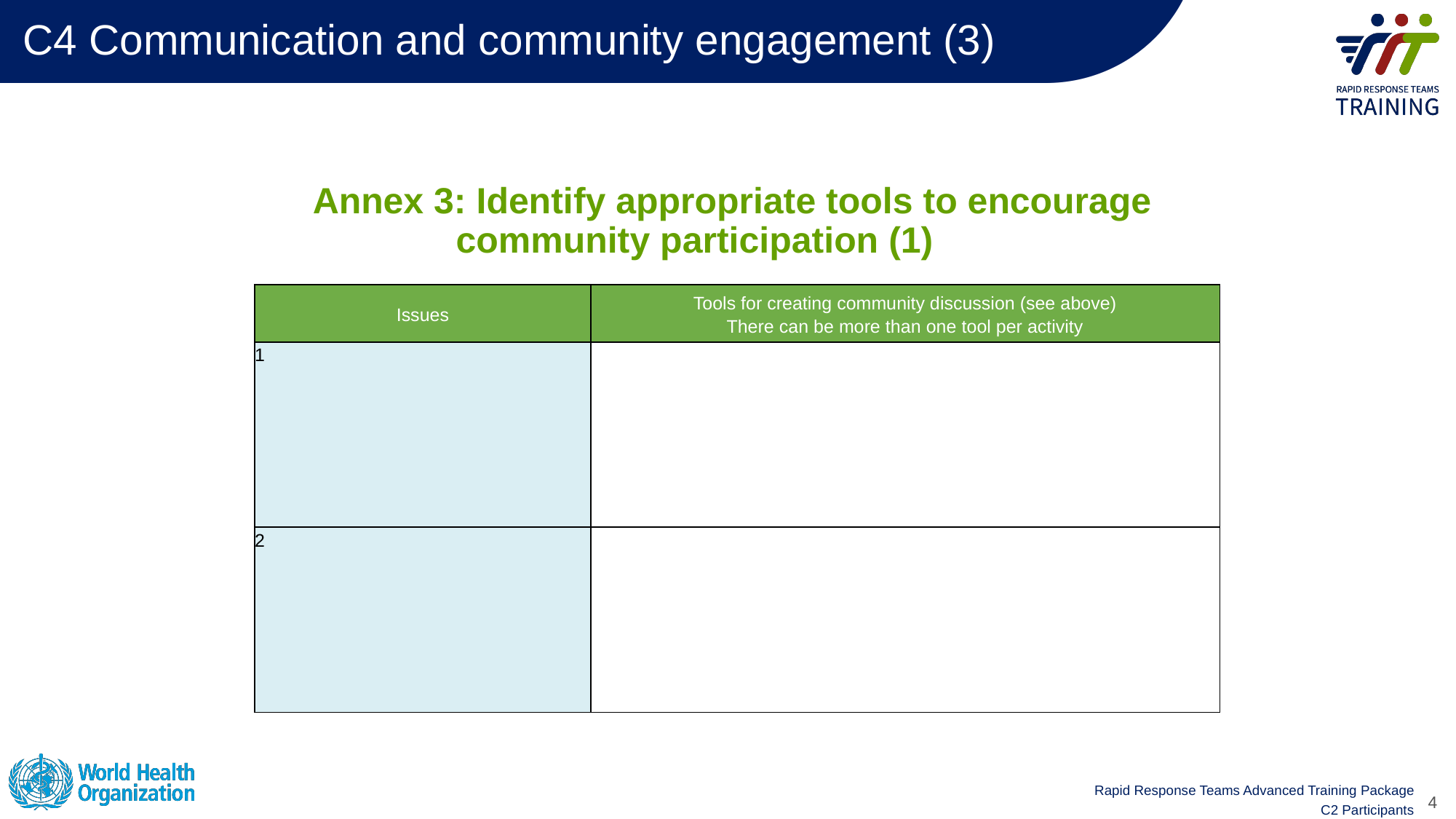

# C4 Communication and community engagement (3)
Annex 3: Identify appropriate tools to encourage community participation (1)
| Issues | Tools for creating community discussion (see above) There can be more than one tool per activity |
| --- | --- |
| 1 |  |
| 2 |  |